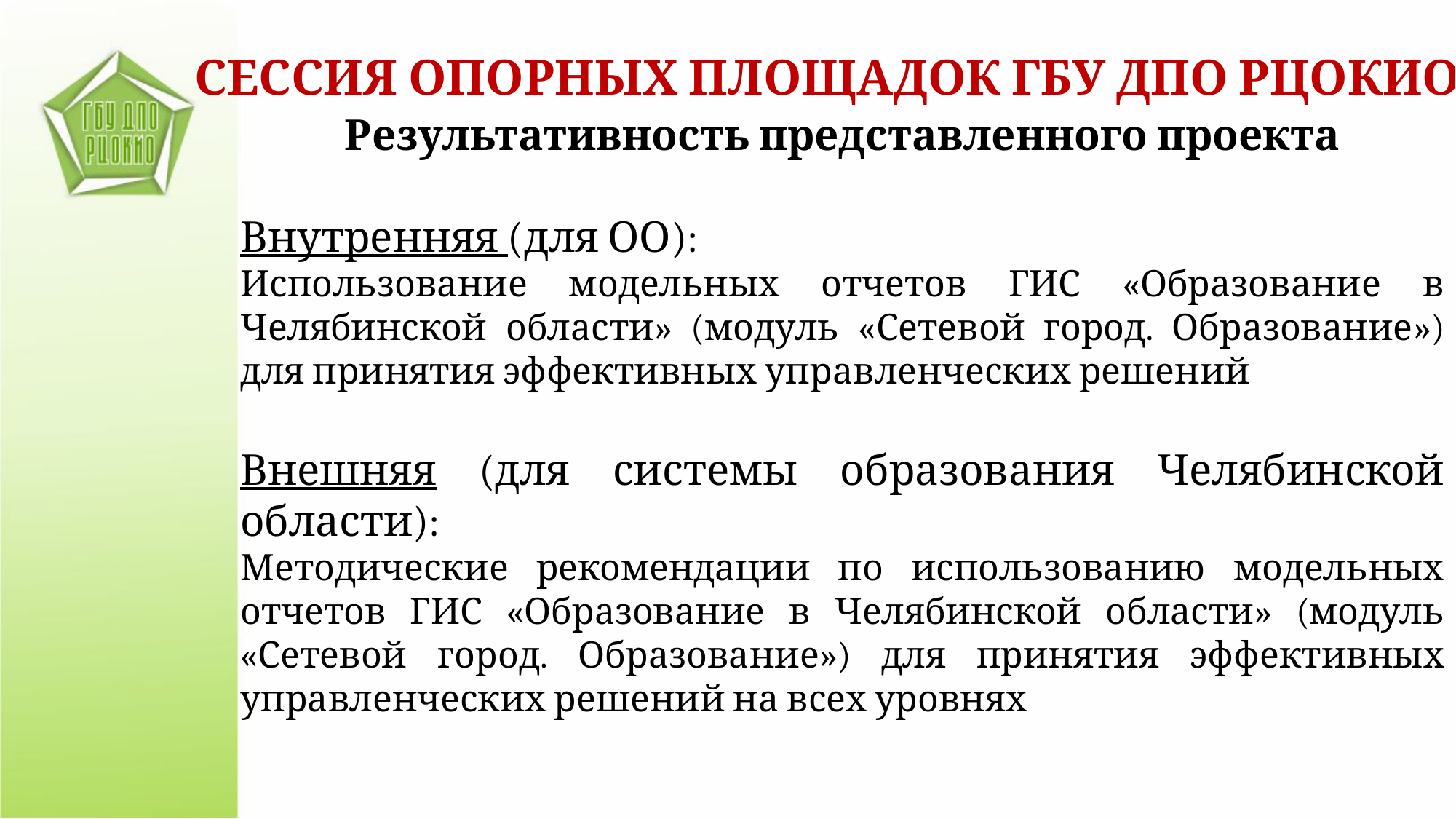

СЕССИЯ ОПОРНЫХ ПЛОЩАДОК ГБУ ДПО РЦОКИО
Результативность представленного проекта

Внутренняя (для ОО):
Использование модельных отчетов ГИС «Образование в Челябинской области» (модуль «Сетевой город. Образование») для принятия эффективных управленческих решений

Внешняя (для системы образования Челябинской области):
Методические рекомендации по использованию модельных отчетов ГИС «Образование в Челябинской области» (модуль «Сетевой город. Образование») для принятия эффективных управленческих решений на всех уровнях